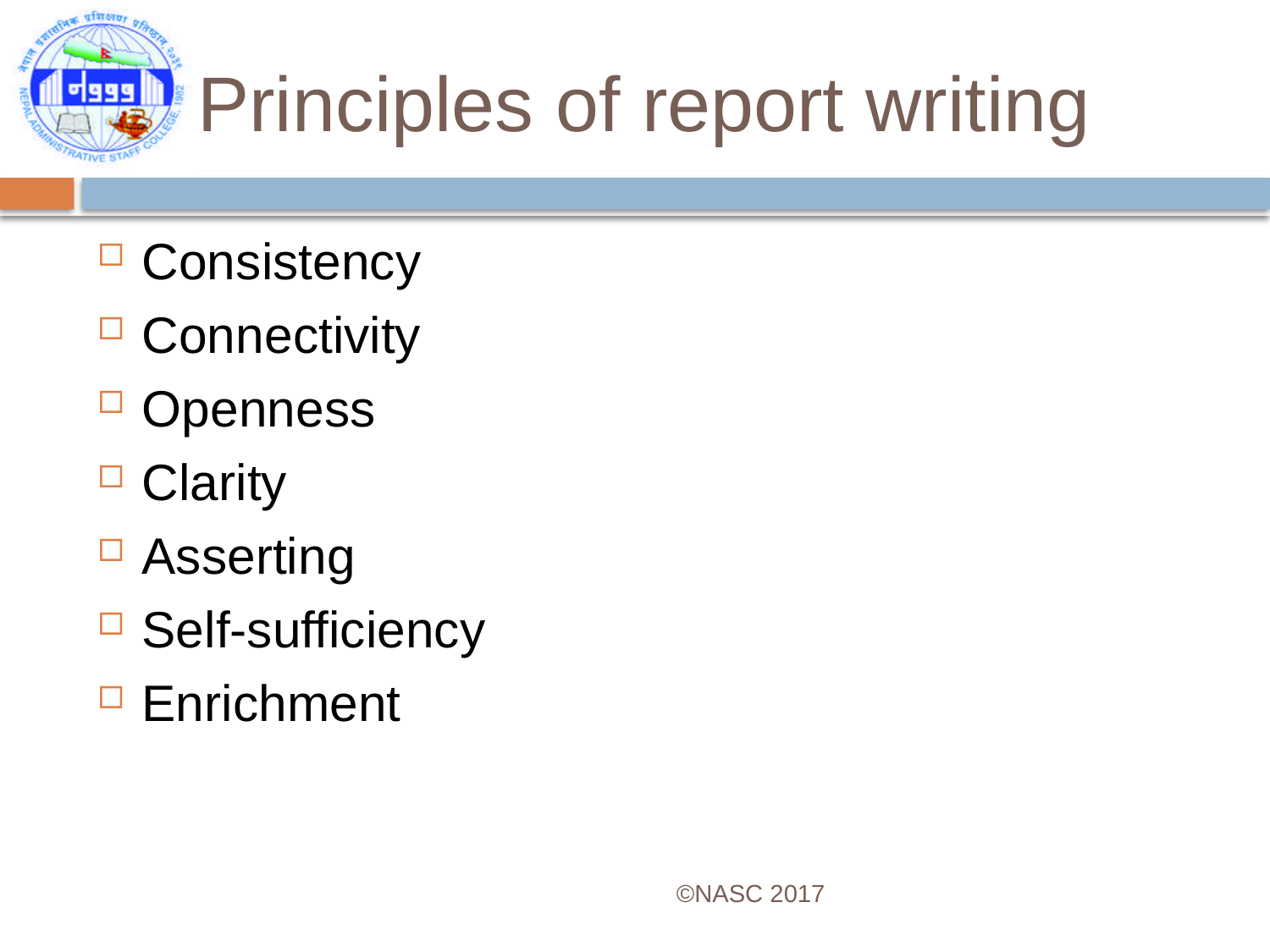

# Principles of report writing
Consistency
Connectivity
Openness
Clarity
Asserting
Self-sufficiency
Enrichment

©NASC 2017